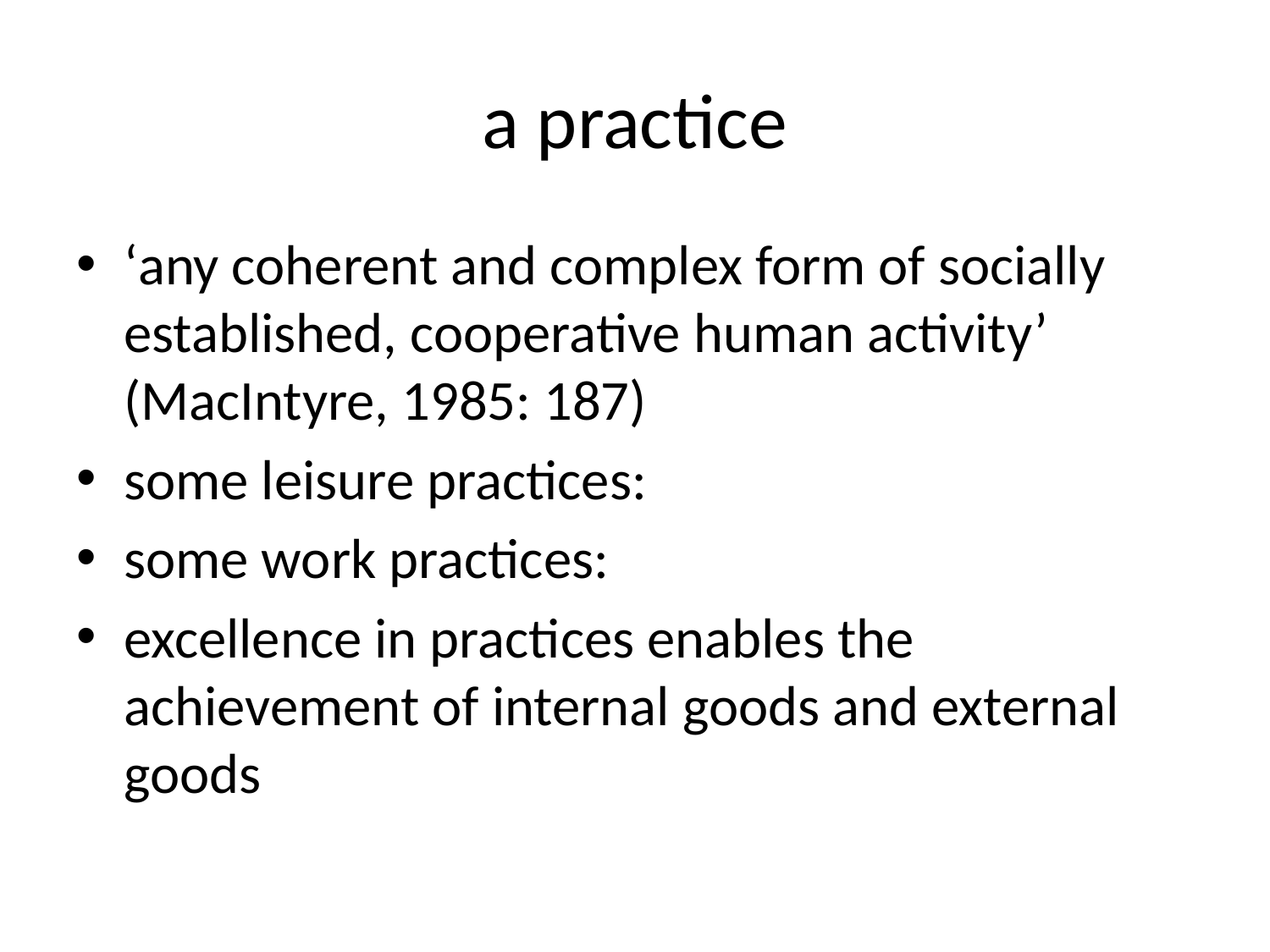

# a practice
‘any coherent and complex form of socially established, cooperative human activity’ (MacIntyre, 1985: 187)
some leisure practices:
some work practices:
excellence in practices enables the achievement of internal goods and external goods